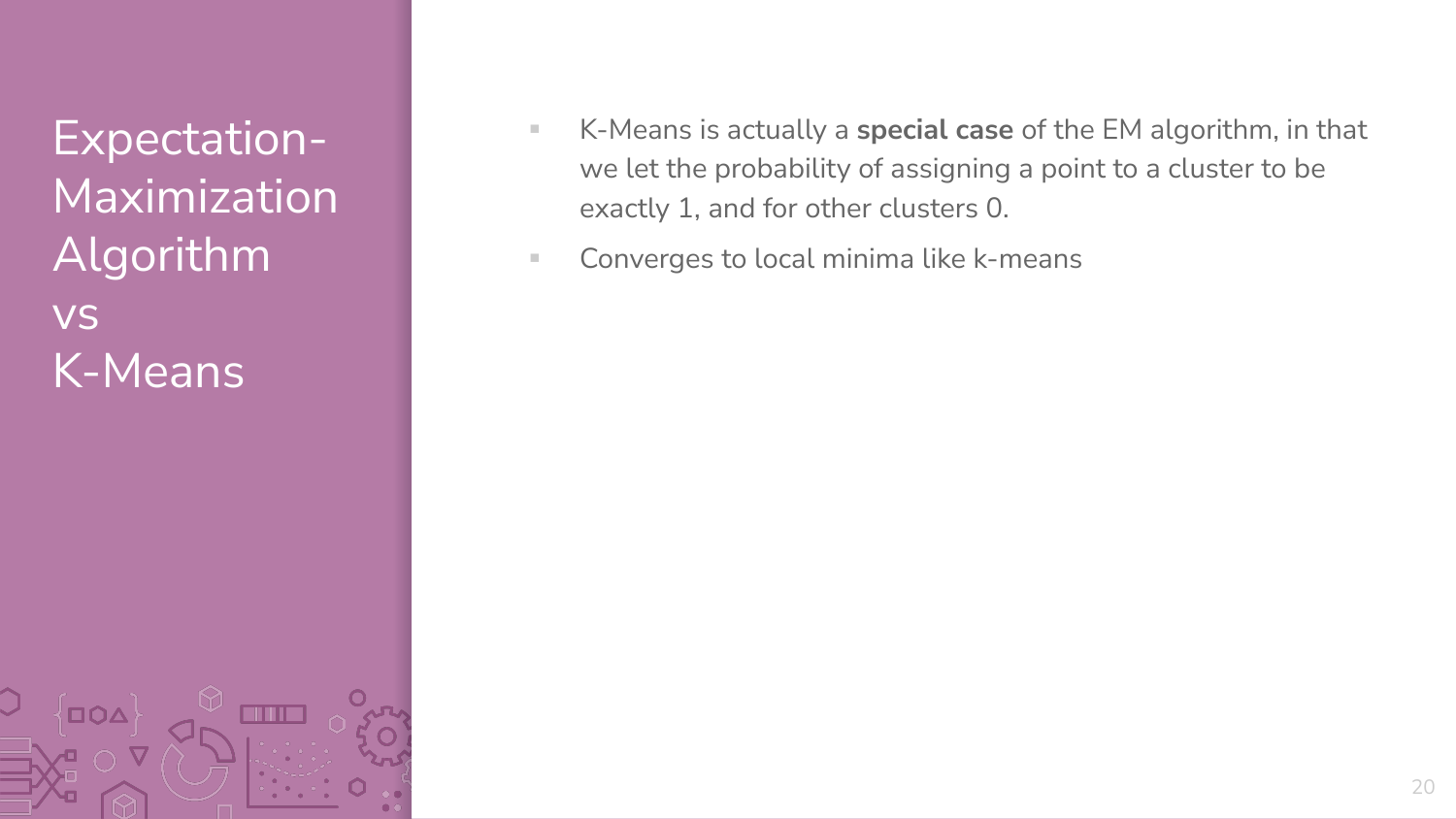

# Expectation-Maximization Algorithm vs K-Means
K-Means is actually a special case of the EM algorithm, in that we let the probability of assigning a point to a cluster to be exactly 1, and for other clusters 0.
Converges to local minima like k-means
20